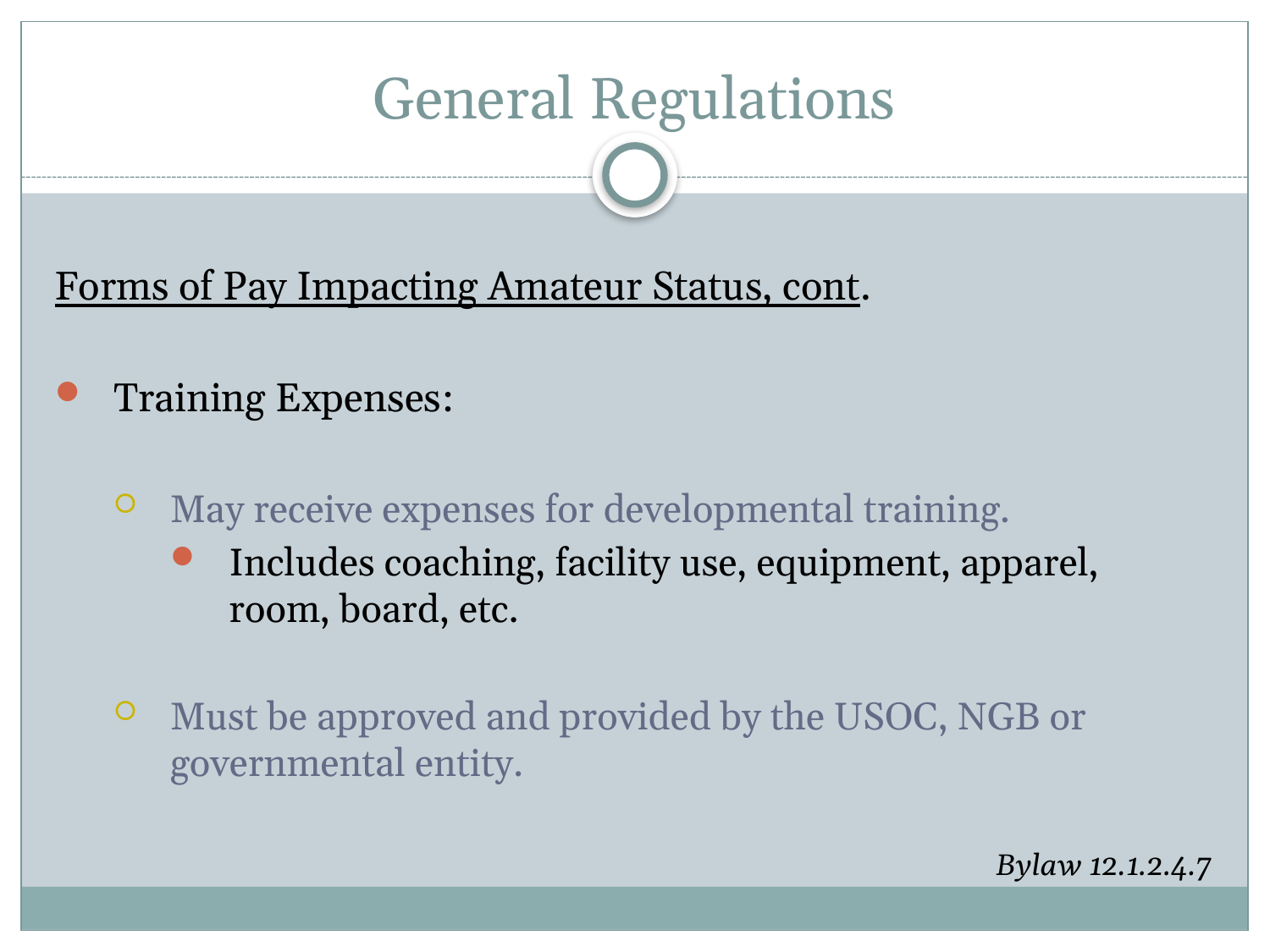

# General Regulations
Forms of Pay Impacting Amateur Status, cont.

Training Expenses:

May receive expenses for developmental training.
Includes coaching, facility use, equipment, apparel, room, board, etc.

Must be approved and provided by the USOC, NGB or governmental entity.

Bylaw 12.1.2.4.7